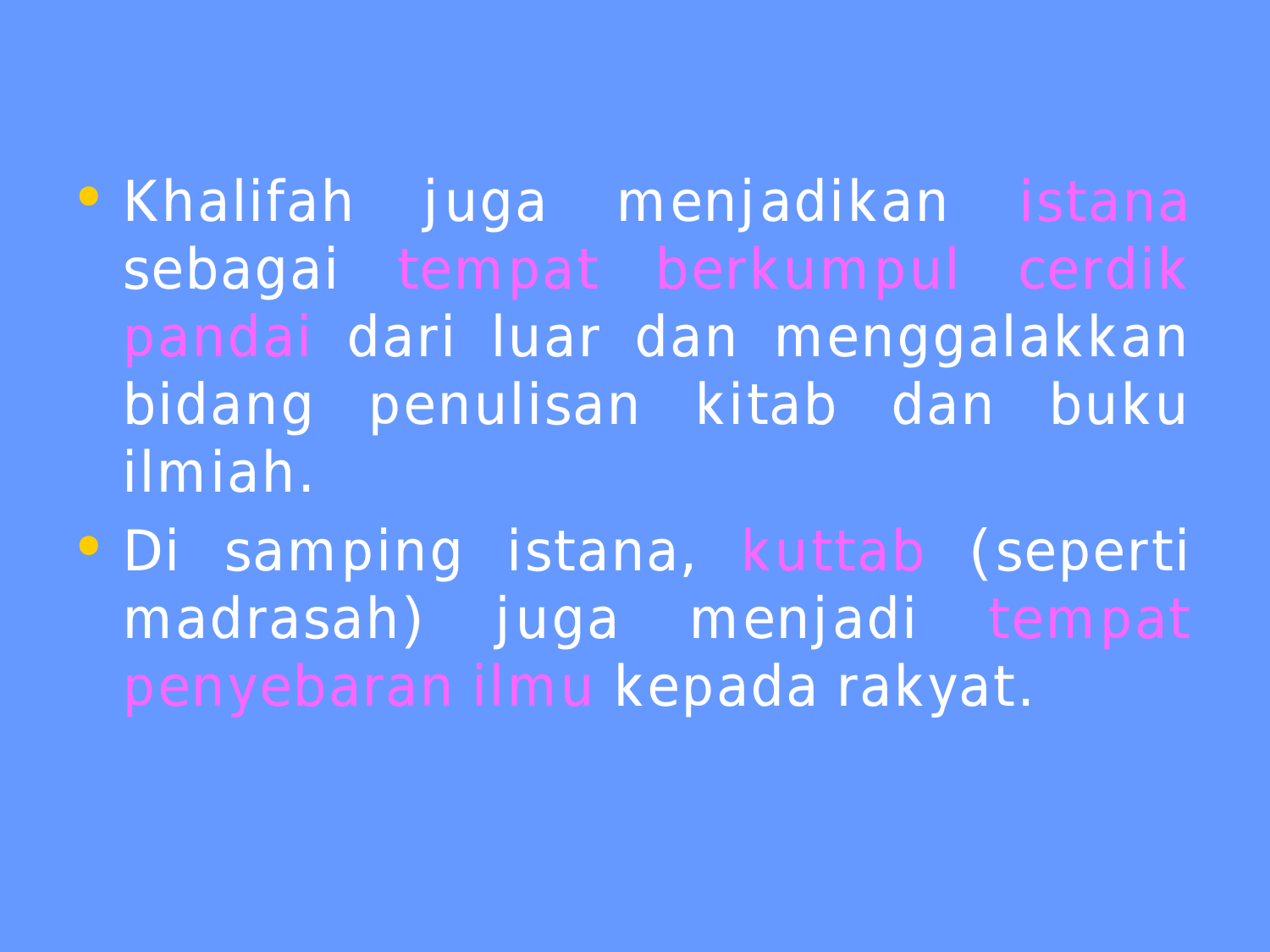

Khalifah juga menjadikan istana sebagai tempat berkumpul cerdik pandai dari luar dan menggalakkan bidang penulisan kitab dan buku ilmiah.
Di samping istana, kuttab (seperti madrasah) juga menjadi tempat penyebaran ilmu kepada rakyat.